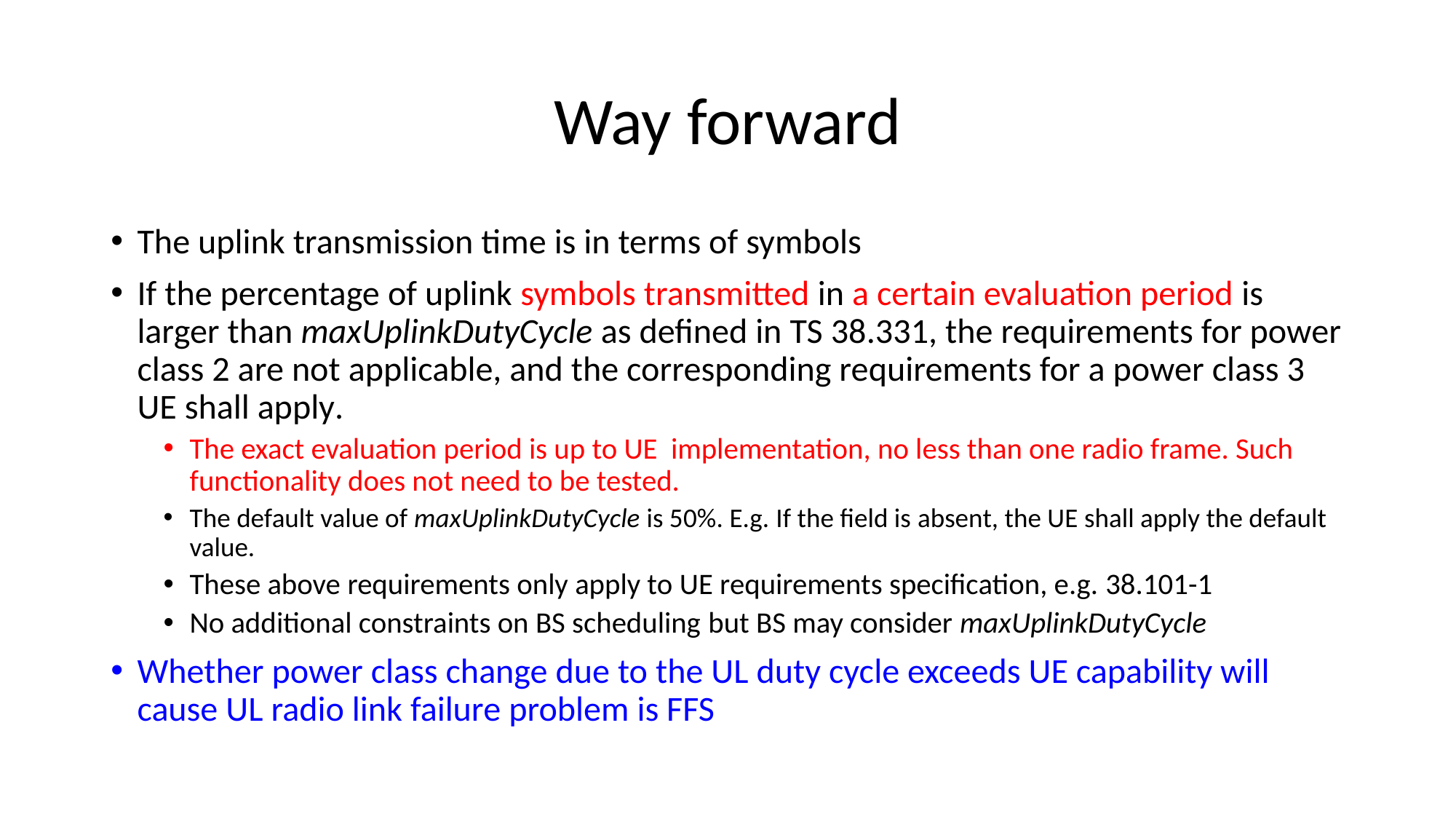

# Way forward
The uplink transmission time is in terms of symbols
If the percentage of uplink symbols transmitted in a certain evaluation period is larger than maxUplinkDutyCycle as defined in TS 38.331, the requirements for power class 2 are not applicable, and the corresponding requirements for a power class 3 UE shall apply.
The exact evaluation period is up to UE  implementation, no less than one radio frame. Such functionality does not need to be tested.
The default value of maxUplinkDutyCycle is 50%. E.g. If the field is absent, the UE shall apply the default value.
These above requirements only apply to UE requirements specification, e.g. 38.101-1
No additional constraints on BS scheduling but BS may consider maxUplinkDutyCycle
Whether power class change due to the UL duty cycle exceeds UE capability will cause UL radio link failure problem is FFS